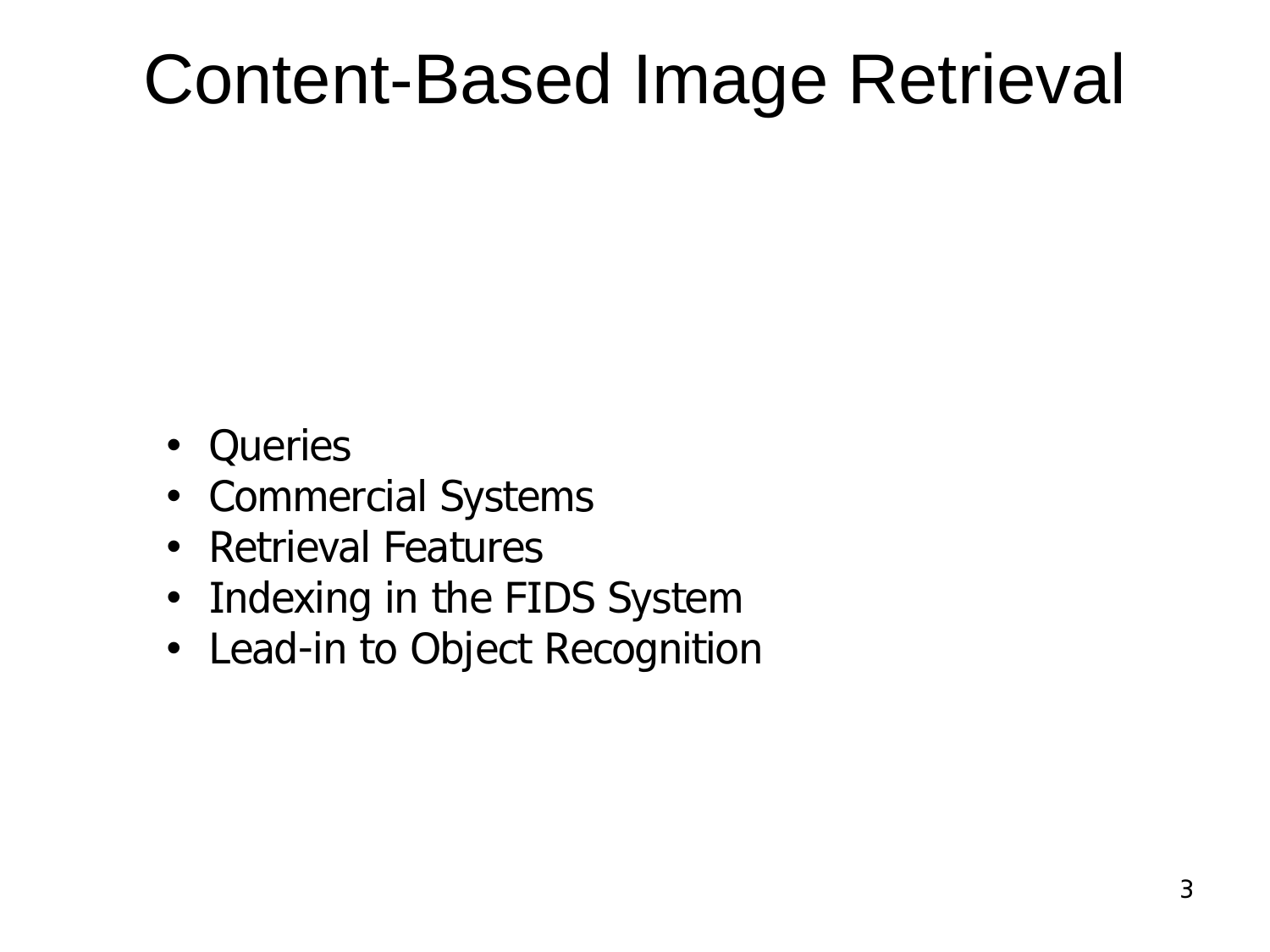

# Content-Based Image Retrieval
 Queries
 Commercial Systems
 Retrieval Features
 Indexing in the FIDS System
 Lead-in to Object Recognition

3